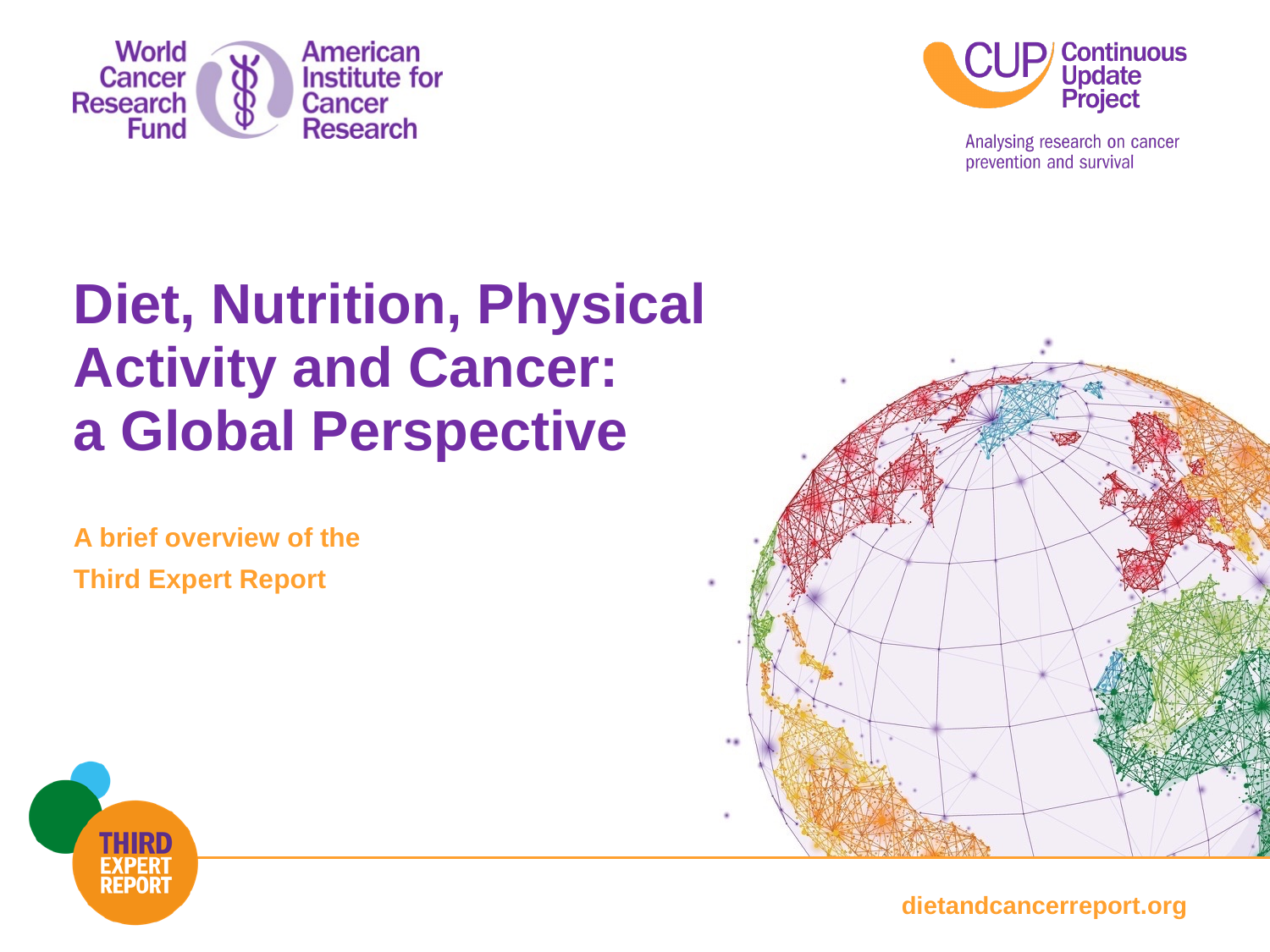

A brief overview of the
Third Expert Report